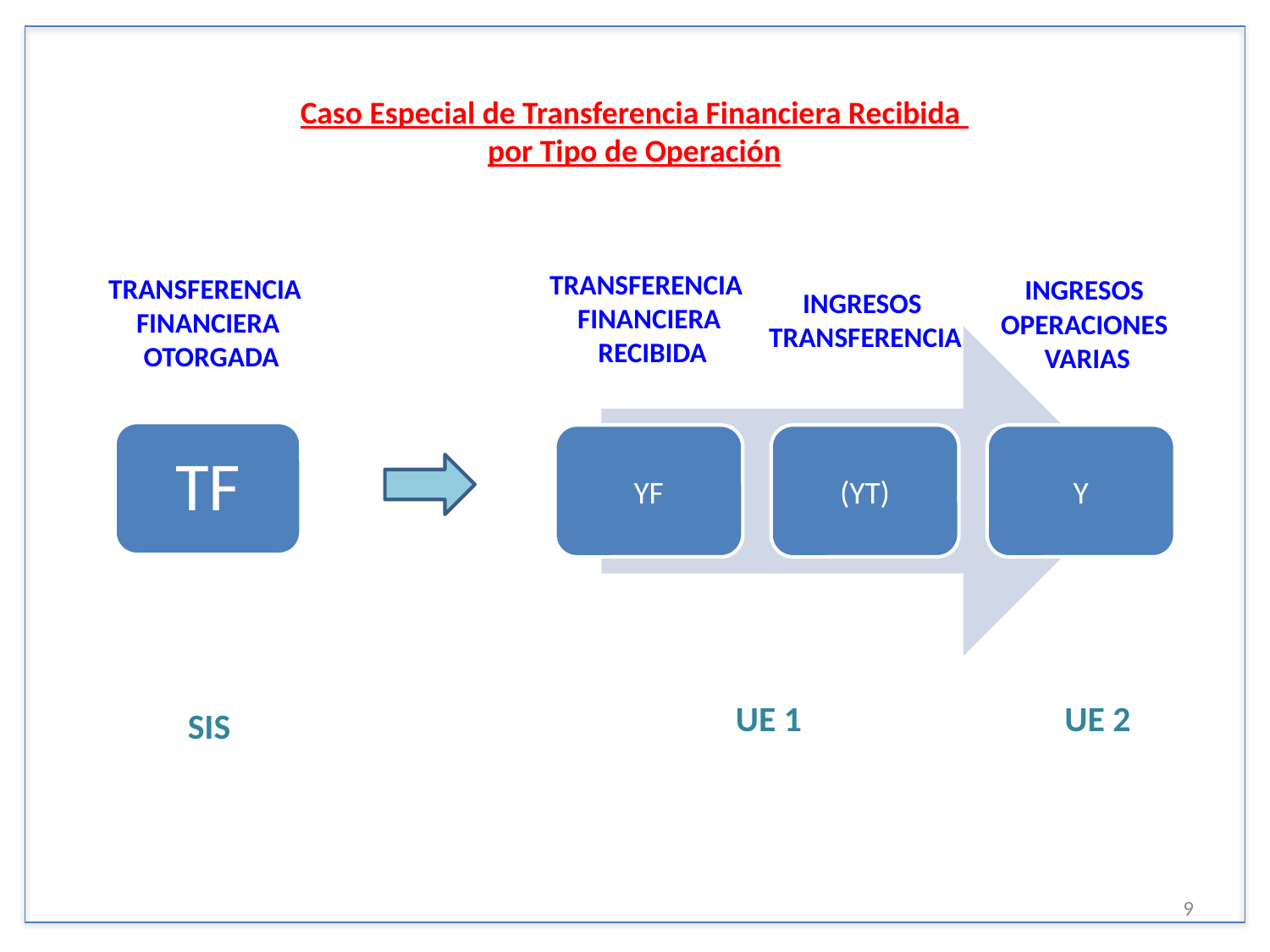

Caso Especial de Transferencia Financiera Recibida
por Tipo de Operación
TRANSFERENCIA
FINANCIERA
 RECIBIDA
TRANSFERENCIA
FINANCIERA
 OTORGADA
INGRESOS
OPERACIONES
VARIAS
INGRESOS
TRANSFERENCIA
YF
(YT)
Y

TF

UE 1
UE 2
SIS
9